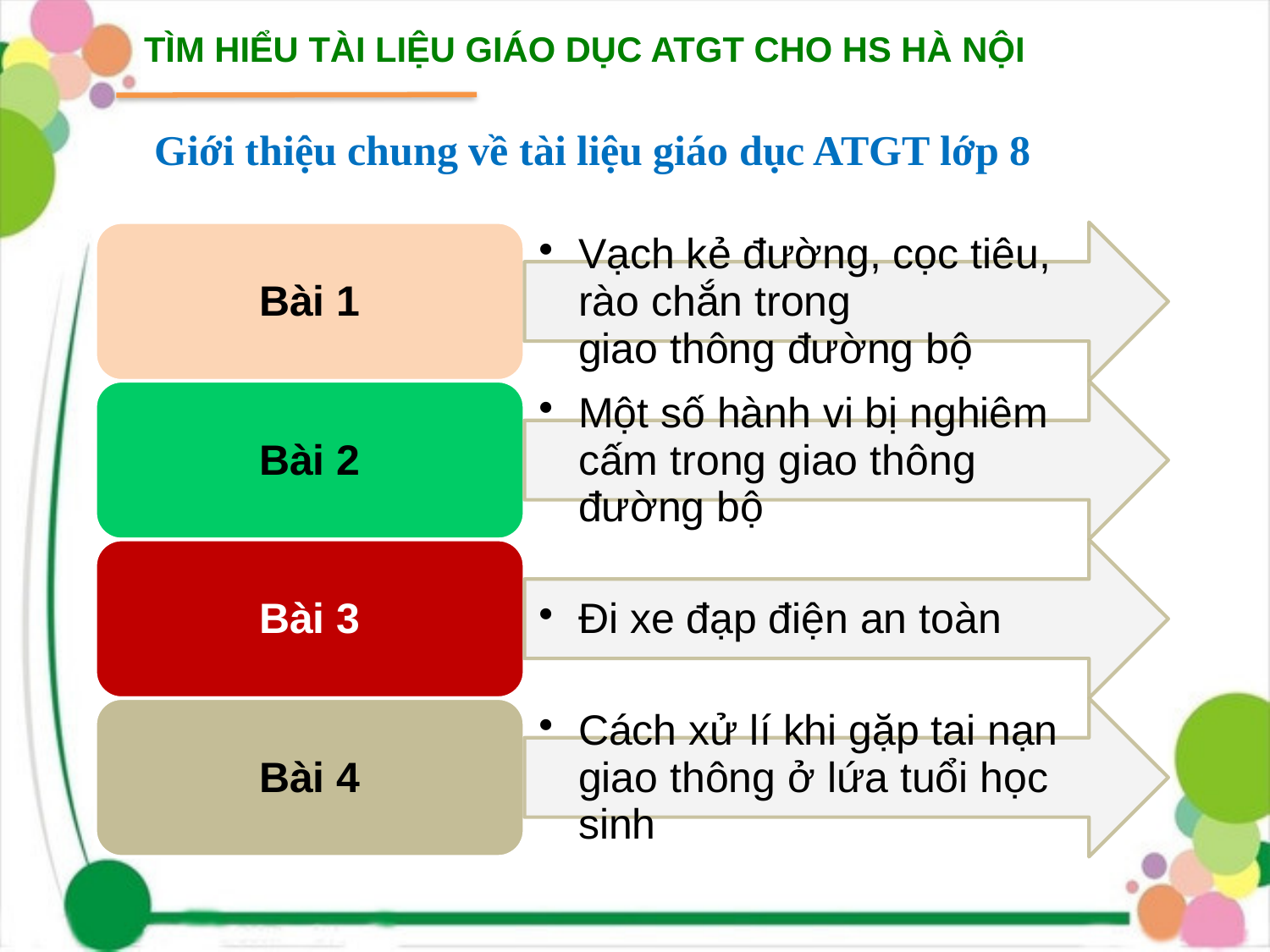

TÌM HIỂU TÀI LIỆU GIÁO DỤC ATGT CHO HS HÀ NỘI
# Giới thiệu chung về tài liệu giáo dục ATGT lớp 8
Bài 1
Bài 2
Một số hành vi bị nghiêm cấm trong giao thông đường bộ
Bài 3
Bài 4
Vạch kẻ đường, cọc tiêu, rào chắn trong
giao thông đường bộ
Đi xe đạp điện an toàn
Cách xử lí khi gặp tai nạn giao thông ở lứa tuổi học sinh